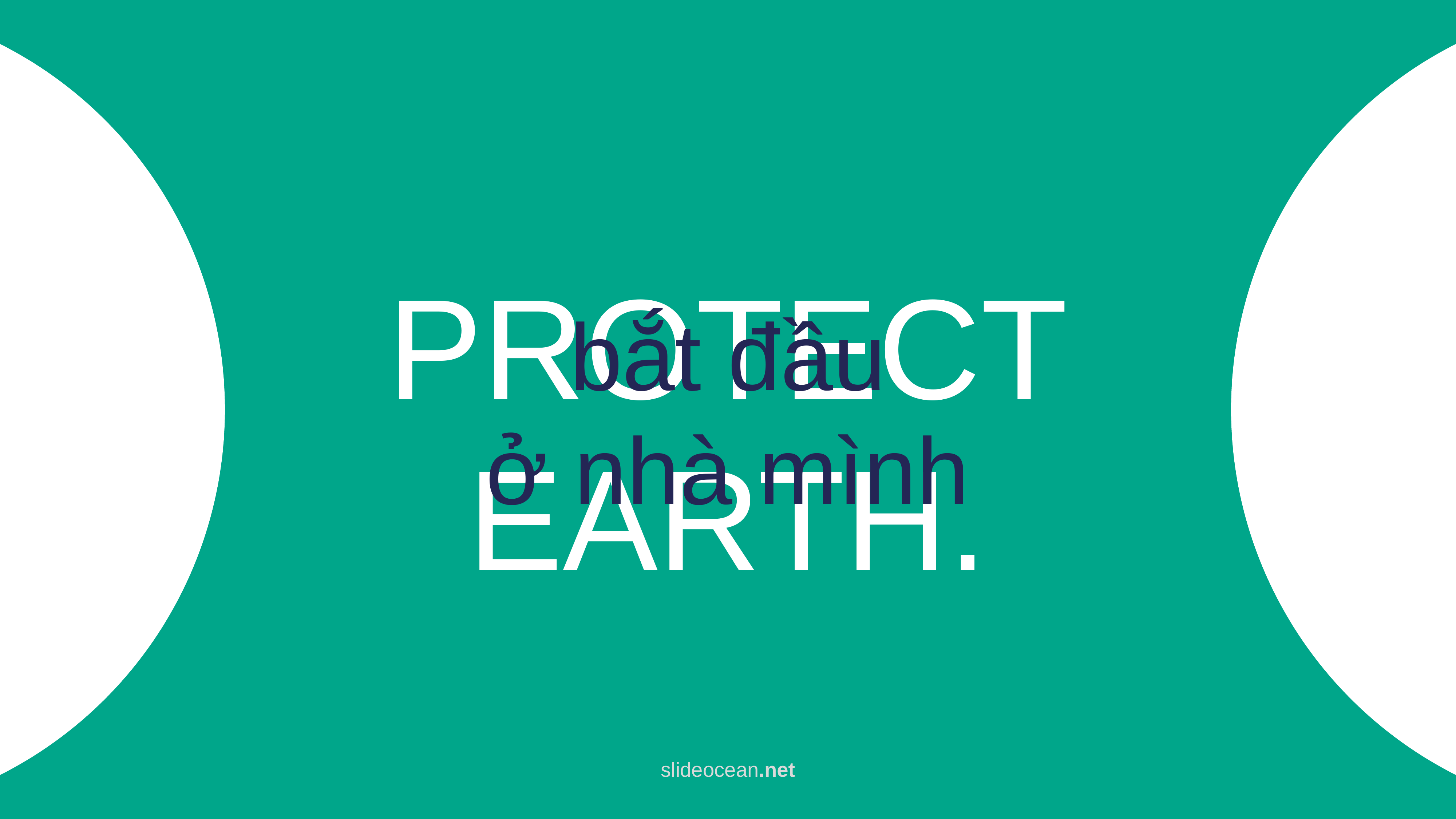

PROTECT
EARTH.
bắt đầu
ở nhà mình